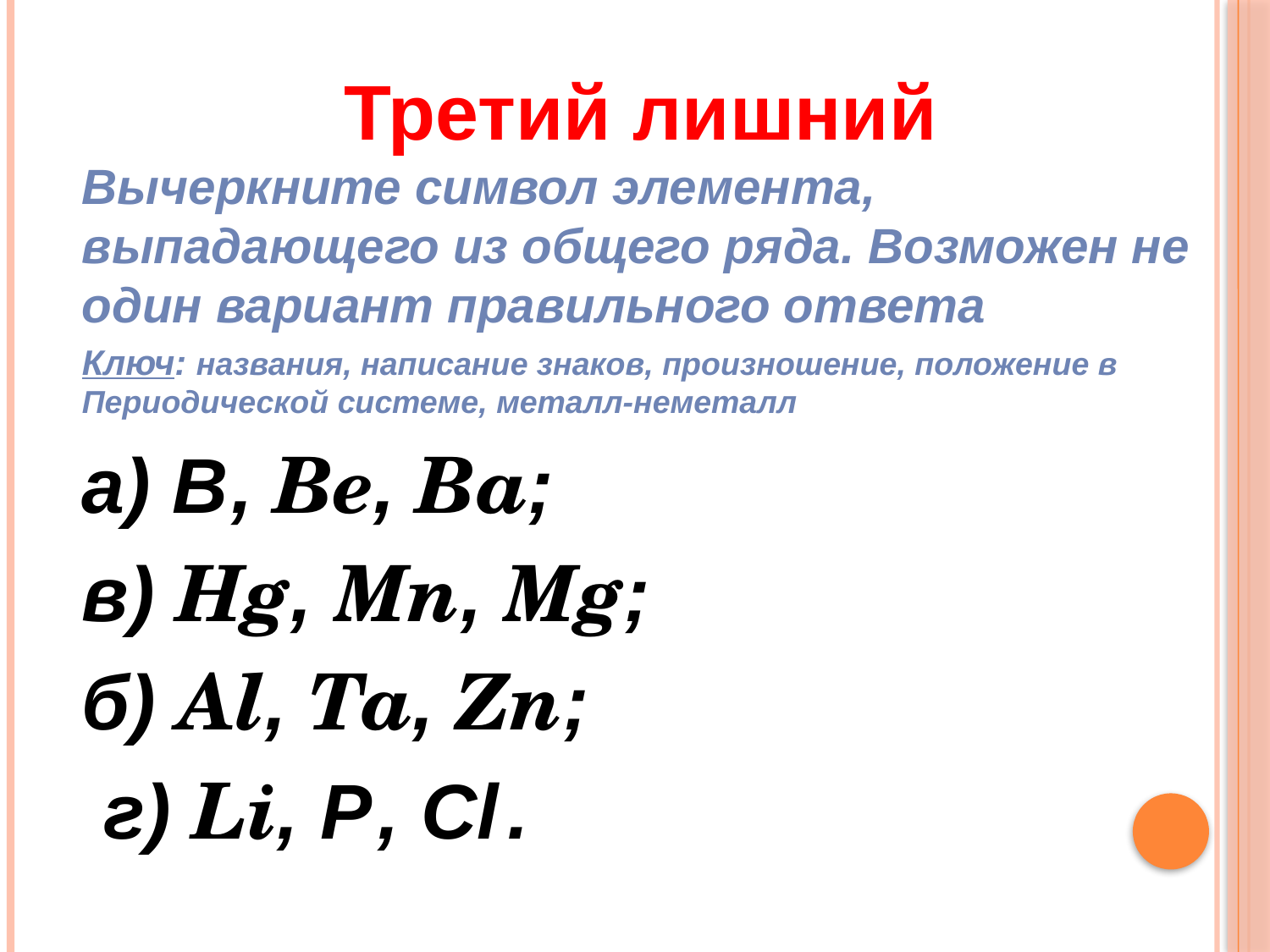

Третий лишний
Вычеркните символ элемента, выпадающего из общего ряда. Возможен не один вариант правильного ответа
Ключ: названия, написание знаков, произношение, положение в Периодической системе, металл-неметалл
а) B, Be, Ba;
в) Hg, Mn, Mg;
б) Al, Ta, Zn;
 г) Li, P, Сl.